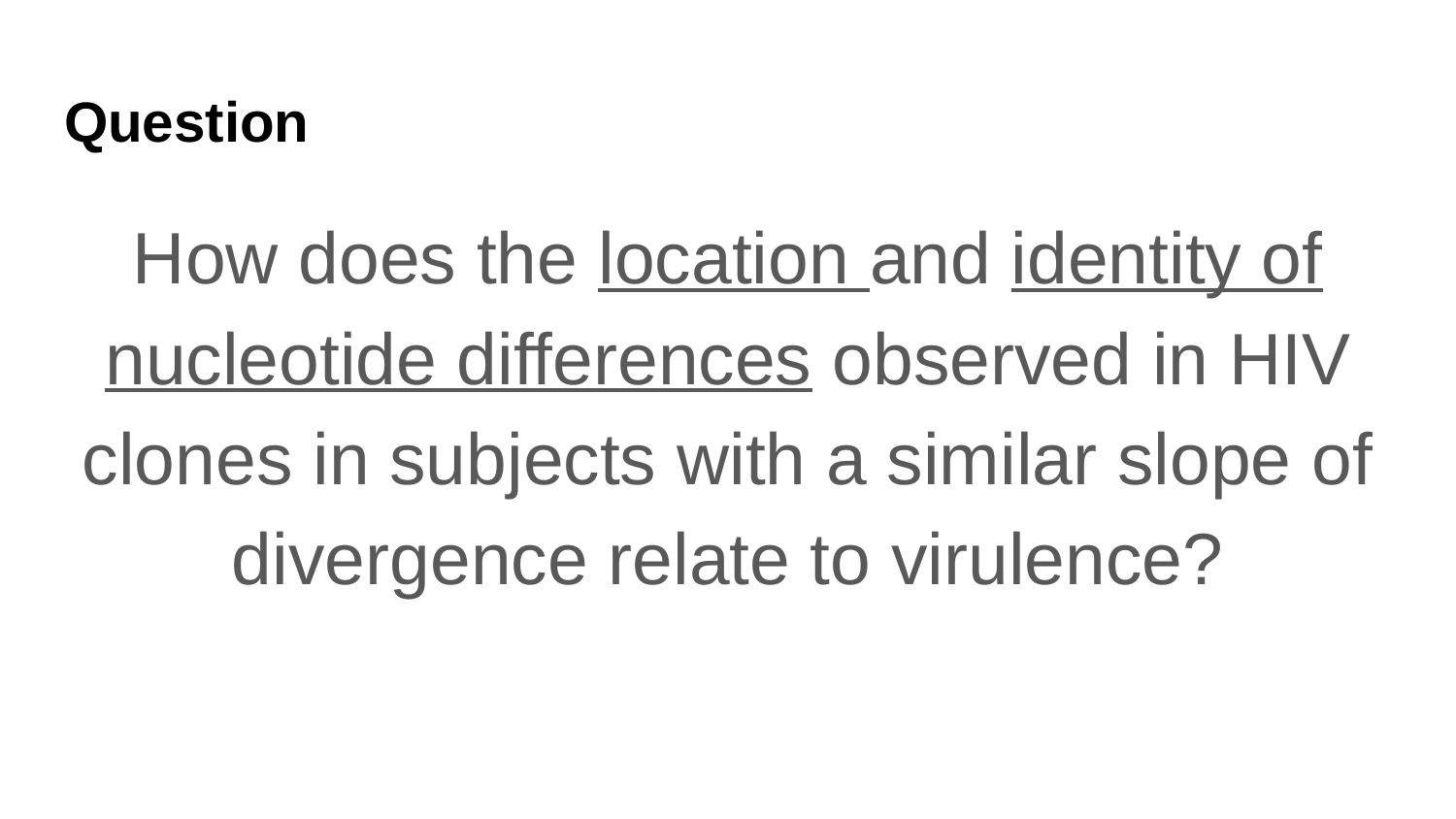

# Question
How does the location and identity of nucleotide differences observed in HIV clones in subjects with a similar slope of divergence relate to virulence?